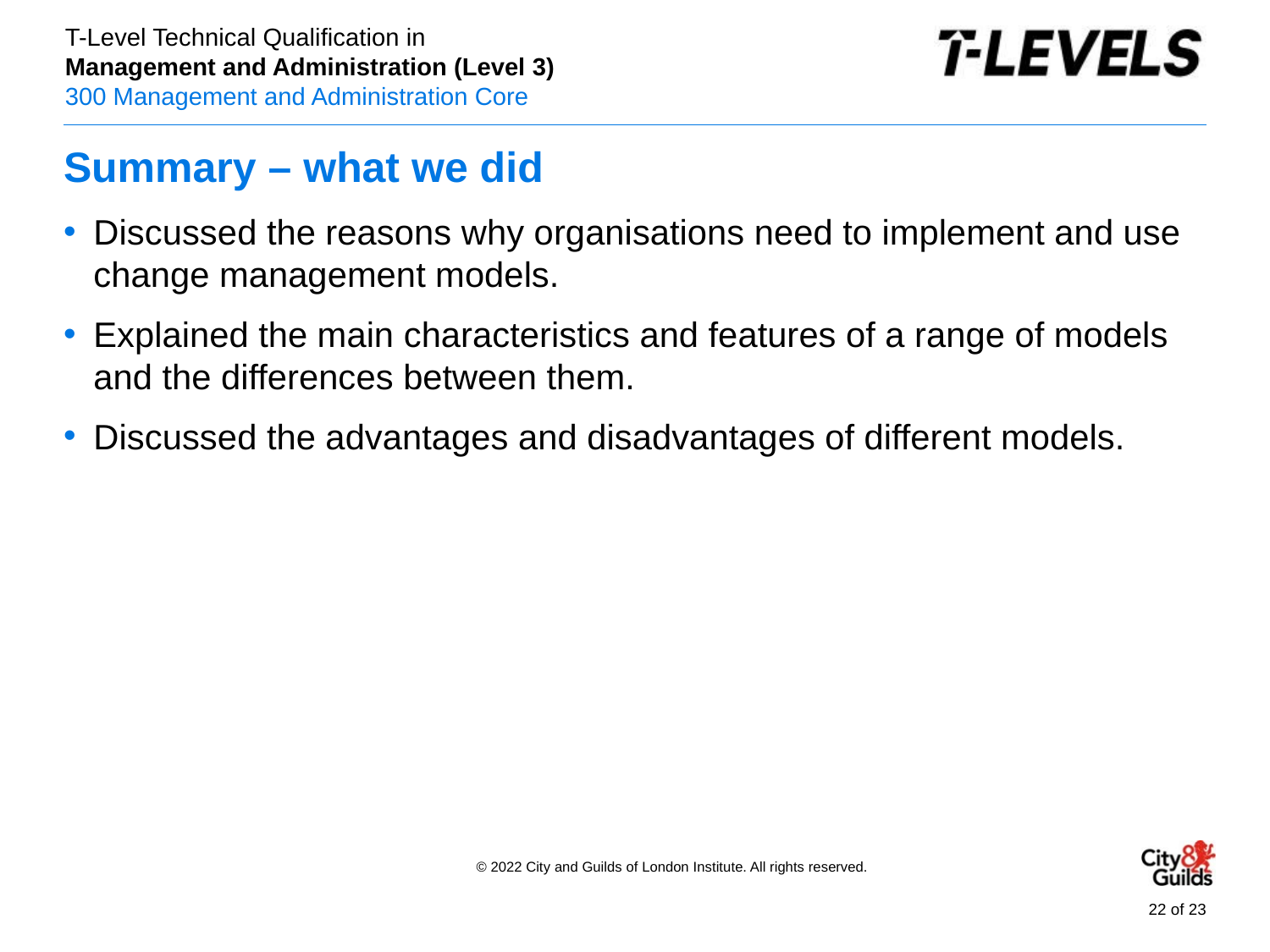

# Summary – what we did
Discussed the reasons why organisations need to implement and use change management models.
Explained the main characteristics and features of a range of models and the differences between them.
Discussed the advantages and disadvantages of different models.